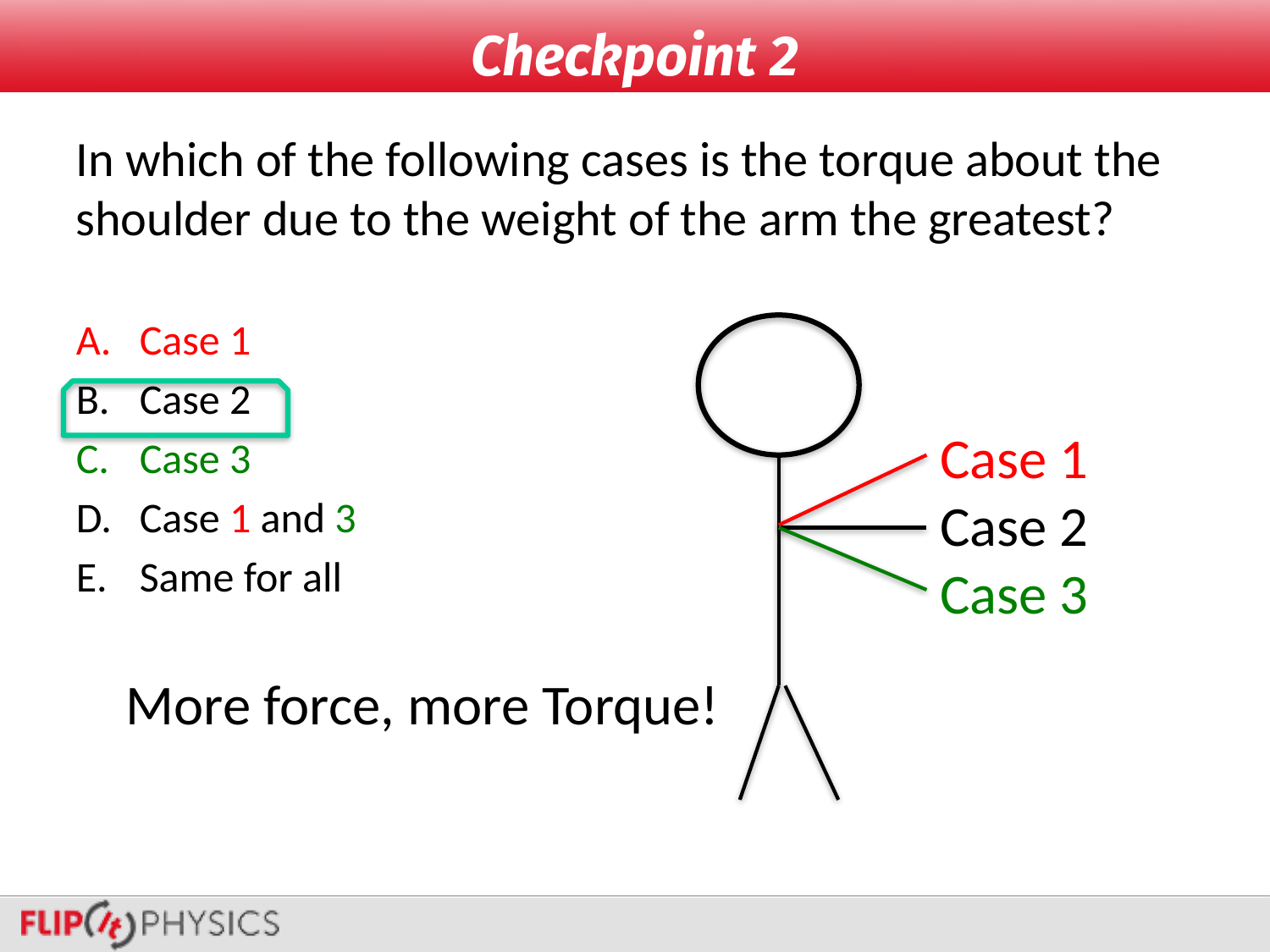

# Checkpoint 2
In which of the following cases is the torque about the shoulder due to the weight of the arm the greatest?

Case 1
Case 2
Case 3
Case 1 and 3
Same for all

Case 1
Case 2
Case 3
More force, more Torque!